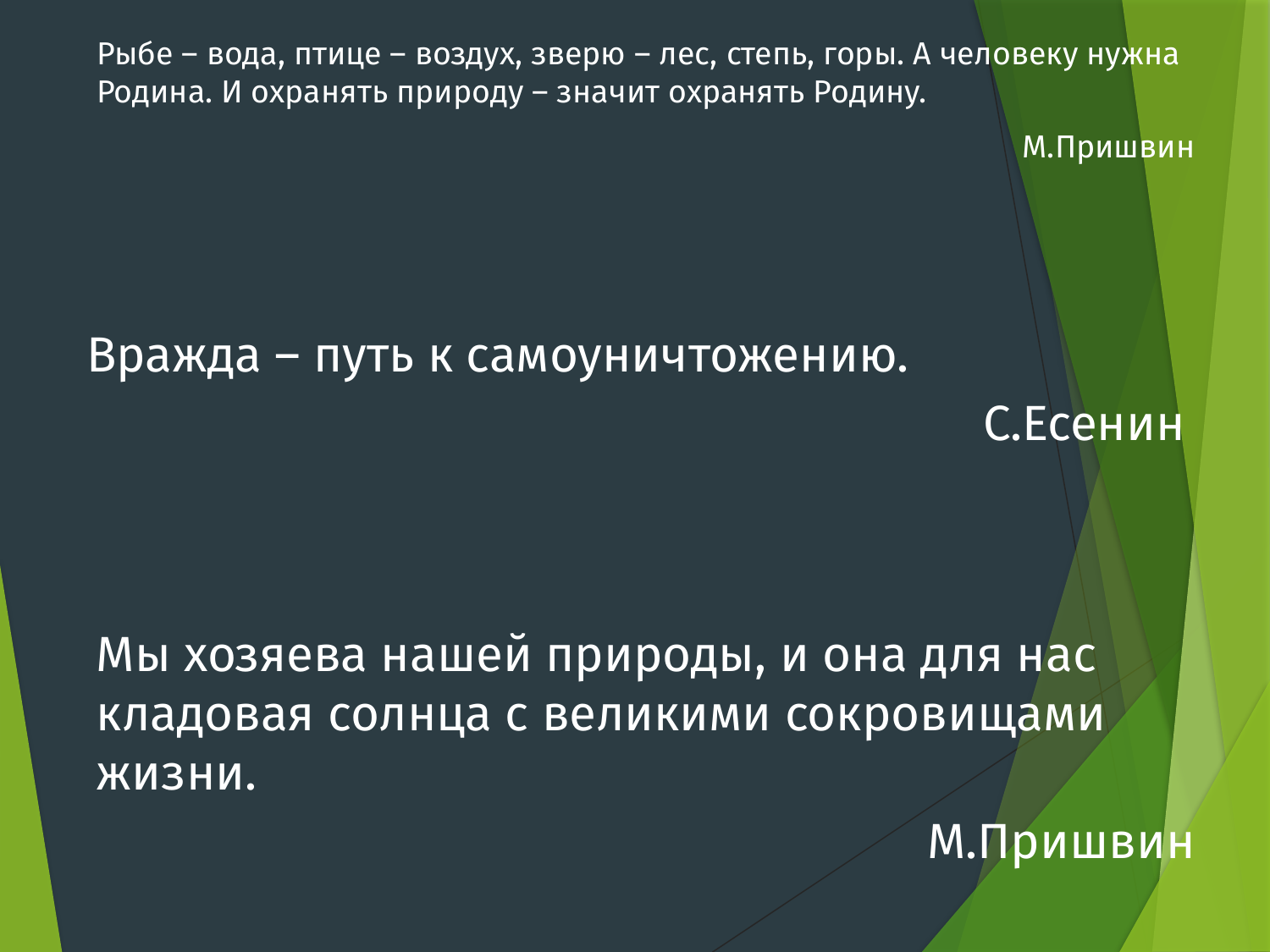

Рыбе – вода, птице – воздух, зверю – лес, степь, горы. А человеку нужна Родина. И охранять природу – значит охранять Родину.
М.Пришвин
Вражда – путь к самоуничтожению.
С.Есенин
Мы хозяева нашей природы, и она для нас кладовая солнца с великими сокровищами жизни.
М.Пришвин